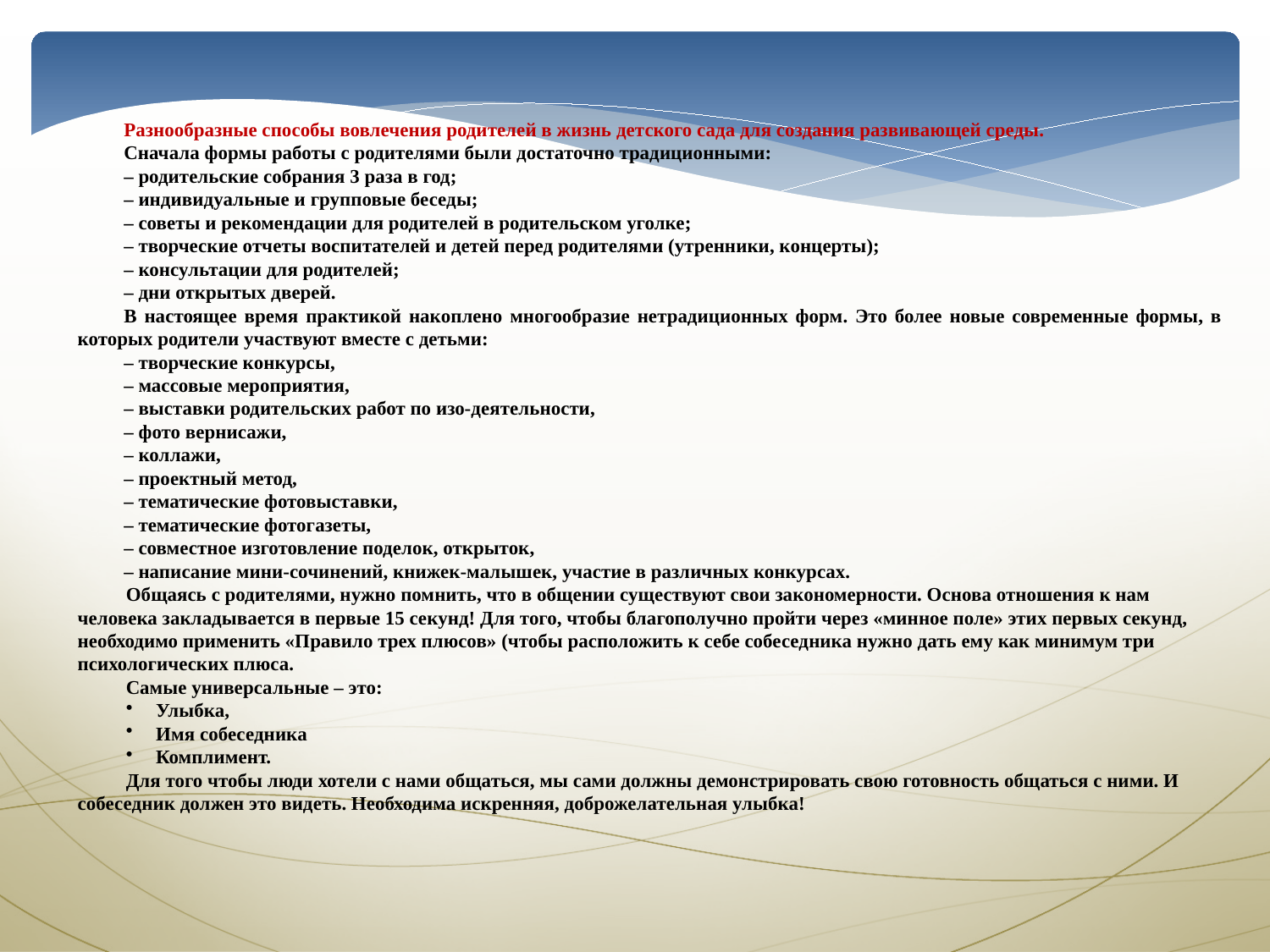

Разнообразные способы вовлечения родителей в жизнь детского сада для создания развивающей среды.
Сначала формы работы с родителями были достаточно традиционными:
– родительские собрания 3 раза в год;
– индивидуальные и групповые беседы;
– советы и рекомендации для родителей в родительском уголке;
– творческие отчеты воспитателей и детей перед родителями (утренники, концерты);
– консультации для родителей;
– дни открытых дверей.
В настоящее время практикой накоплено многообразие нетрадиционных форм. Это более новые современные формы, в которых родители участвуют вместе с детьми:
– творческие конкурсы,
– массовые мероприятия,
– выставки родительских работ по изо-деятельности,
– фото вернисажи,
– коллажи,
– проектный метод,
– тематические фотовыставки,
– тематические фотогазеты,
– совместное изготовление поделок, открыток,
– написание мини-сочинений, книжек-малышек, участие в различных конкурсах.
Общаясь с родителями, нужно помнить, что в общении существуют свои закономерности. Основа отношения к нам человека закладывается в первые 15 секунд! Для того, чтобы благополучно пройти через «минное поле» этих первых секунд, необходимо применить «Правило трех плюсов» (чтобы расположить к себе собеседника нужно дать ему как минимум три психологических плюса.
Самые универсальные – это:
Улыбка,
Имя собеседника
Комплимент.
Для того чтобы люди хотели с нами общаться, мы сами должны демонстрировать свою готовность общаться с ними. И собеседник должен это видеть. Необходима искренняя, доброжелательная улыбка!